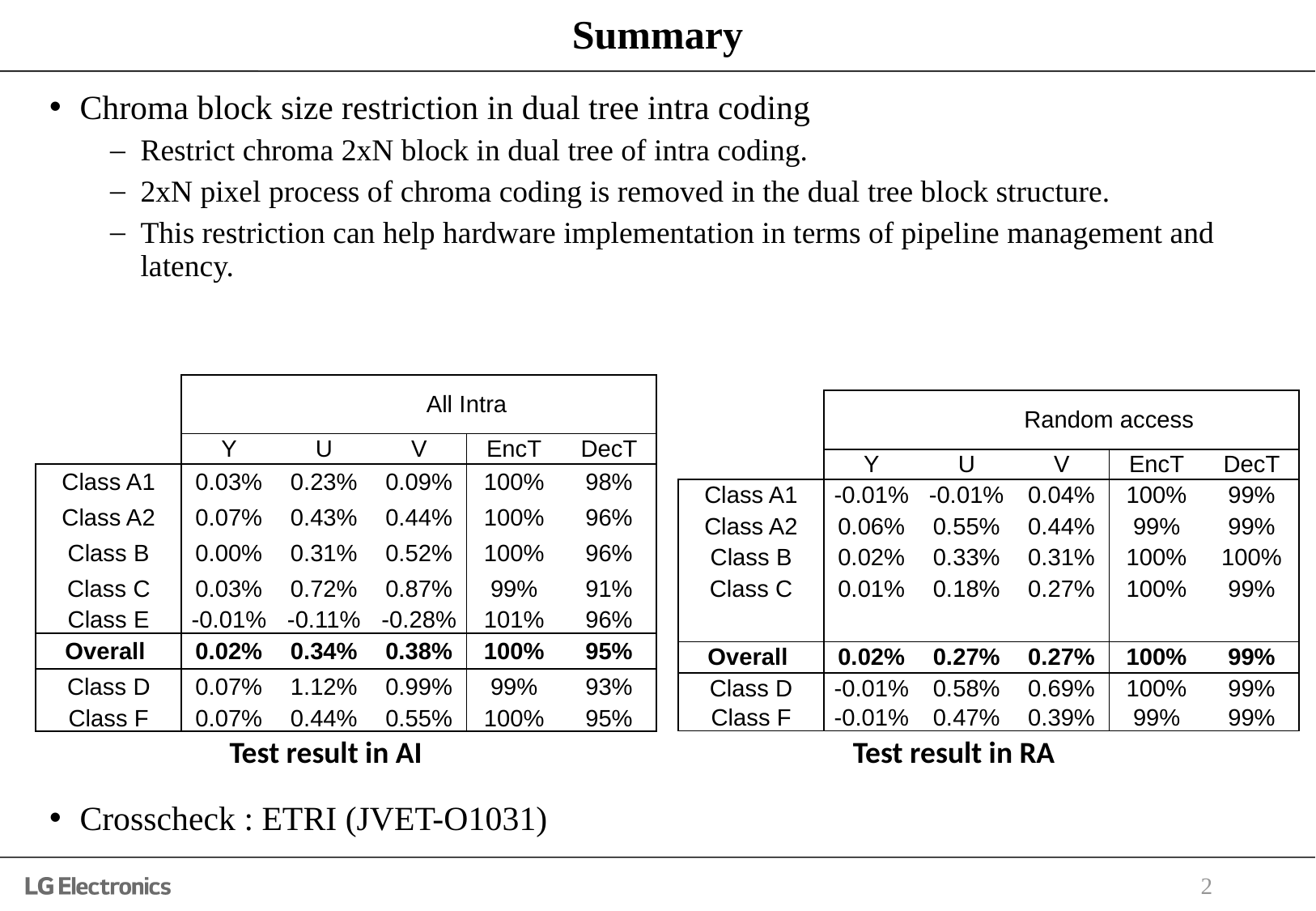

# Summary
Chroma block size restriction in dual tree intra coding
Restrict chroma 2xN block in dual tree of intra coding.
2xN pixel process of chroma coding is removed in the dual tree block structure.
This restriction can help hardware implementation in terms of pipeline management and latency.

Crosscheck : ETRI (JVET-O1031)
|  |  |  | All Intra |  |  |
| --- | --- | --- | --- | --- | --- |
|  | Y | U | V | EncT | DecT |
| Class A1 | 0.03% | 0.23% | 0.09% | 100% | 98% |
| Class A2 | 0.07% | 0.43% | 0.44% | 100% | 96% |
| Class B | 0.00% | 0.31% | 0.52% | 100% | 96% |
| Class C | 0.03% | 0.72% | 0.87% | 99% | 91% |
| Class E | -0.01% | -0.11% | -0.28% | 101% | 96% |
| Overall | 0.02% | 0.34% | 0.38% | 100% | 95% |
| Class D | 0.07% | 1.12% | 0.99% | 99% | 93% |
| Class F | 0.07% | 0.44% | 0.55% | 100% | 95% |
|  |  |  | Random access |  |  |
| --- | --- | --- | --- | --- | --- |
|  | Y | U | V | EncT | DecT |
| Class A1 | -0.01% | -0.01% | 0.04% | 100% | 99% |
| Class A2 | 0.06% | 0.55% | 0.44% | 99% | 99% |
| Class B | 0.02% | 0.33% | 0.31% | 100% | 100% |
| Class C | 0.01% | 0.18% | 0.27% | 100% | 99% |
|  |  |  |  |  |  |
| Overall | 0.02% | 0.27% | 0.27% | 100% | 99% |
| Class D | -0.01% | 0.58% | 0.69% | 100% | 99% |
| Class F | -0.01% | 0.47% | 0.39% | 99% | 99% |
Test result in AI
Test result in RA
2